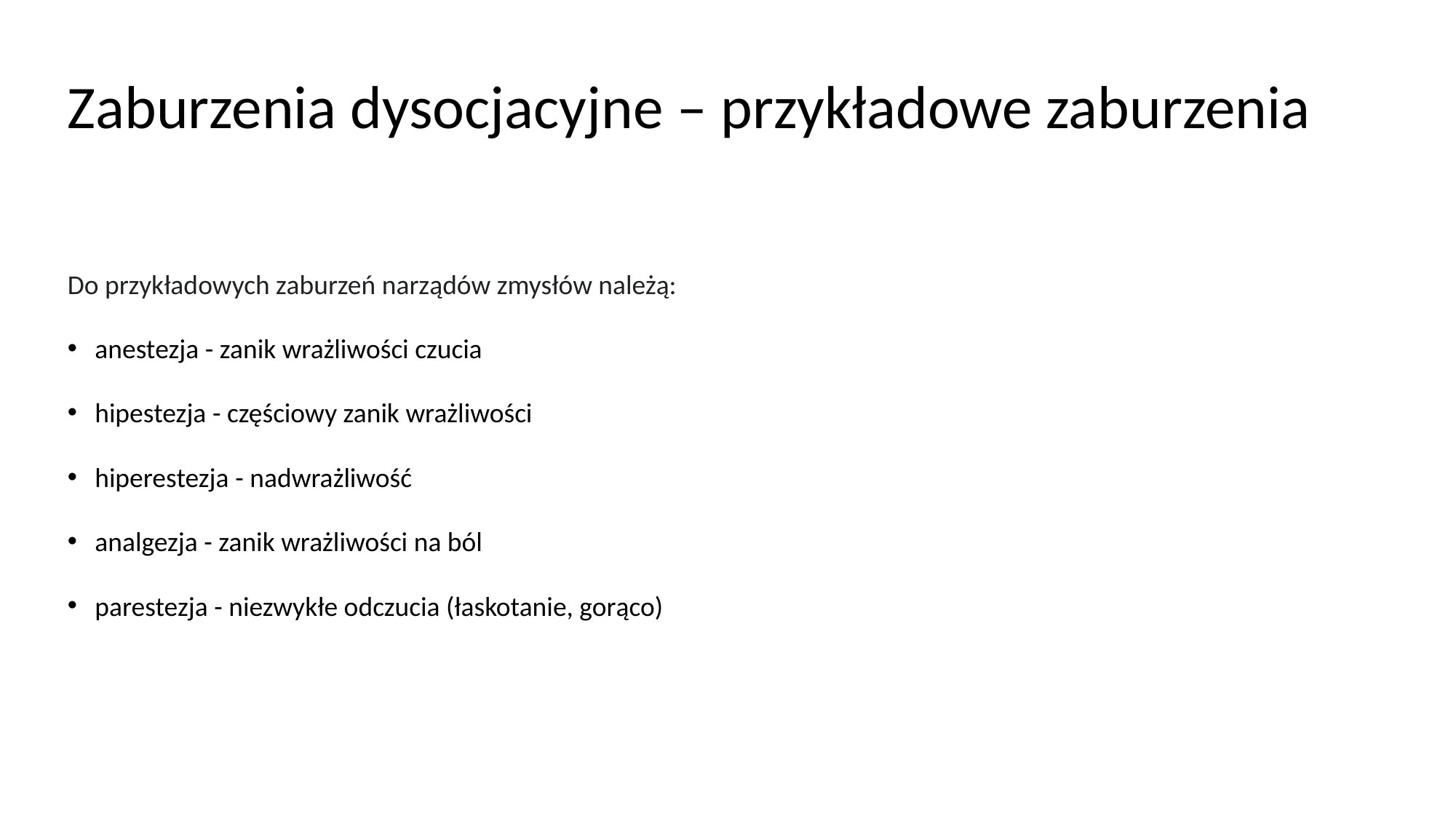

# Zaburzenia dysocjacyjne – przykładowe zaburzenia
Do przykładowych zaburzeń narządów zmysłów należą:
anestezja - zanik wrażliwości czucia
hipestezja - częściowy zanik wrażliwości
hiperestezja - nadwrażliwość
analgezja - zanik wrażliwości na ból
parestezja - niezwykłe odczucia (łaskotanie, gorąco)